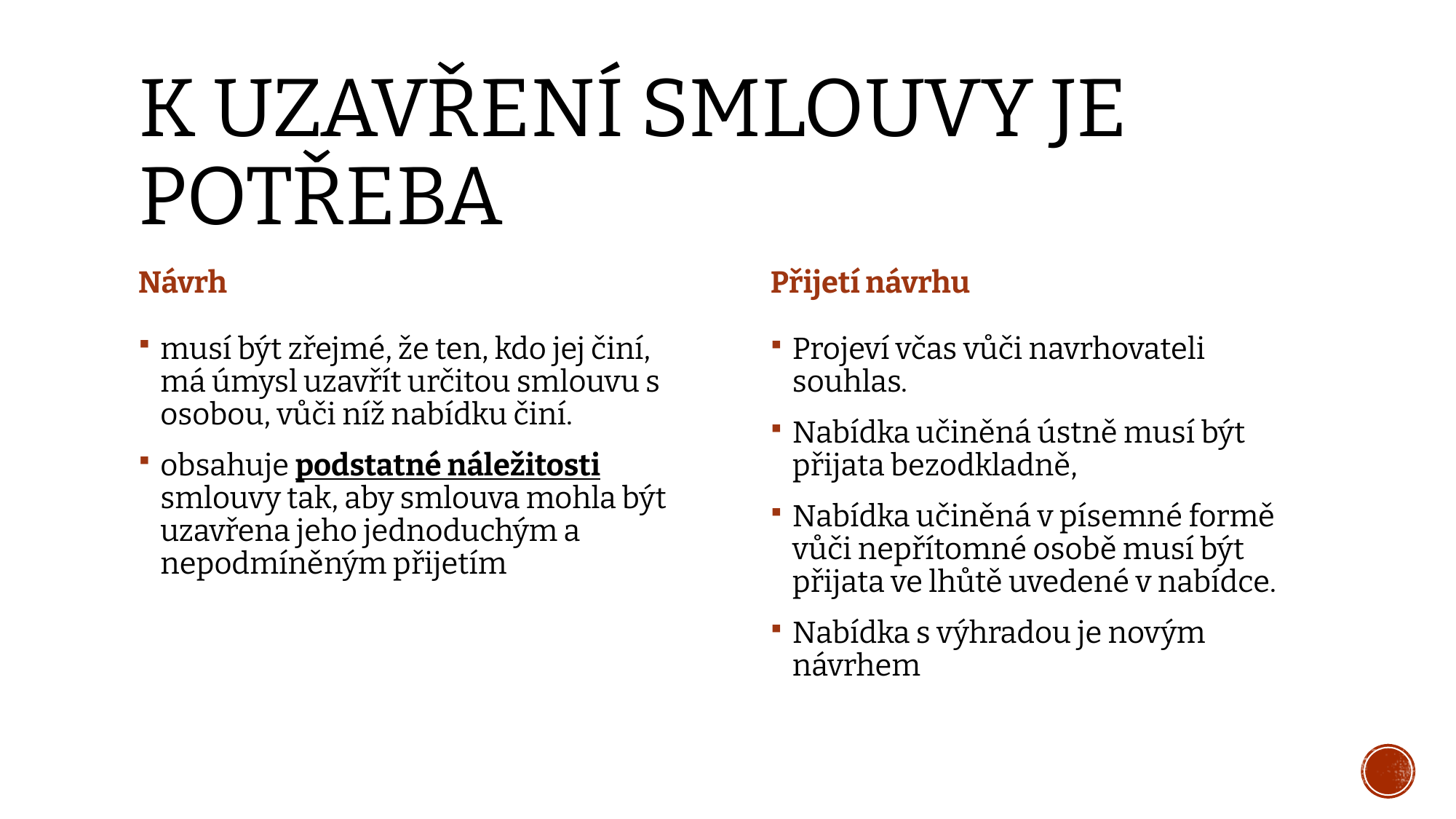

# K uzavření smlouvy je potřeba
Návrh
Přijetí návrhu
musí být zřejmé, že ten, kdo jej činí, má úmysl uzavřít určitou smlouvu s osobou, vůči níž nabídku činí.
obsahuje podstatné náležitosti smlouvy tak, aby smlouva mohla být uzavřena jeho jednoduchým a nepodmíněným přijetím
Projeví včas vůči navrhovateli souhlas.
Nabídka učiněná ústně musí být přijata bezodkladně,
Nabídka učiněná v písemné formě vůči nepřítomné osobě musí být přijata ve lhůtě uvedené v nabídce.
Nabídka s výhradou je novým návrhem